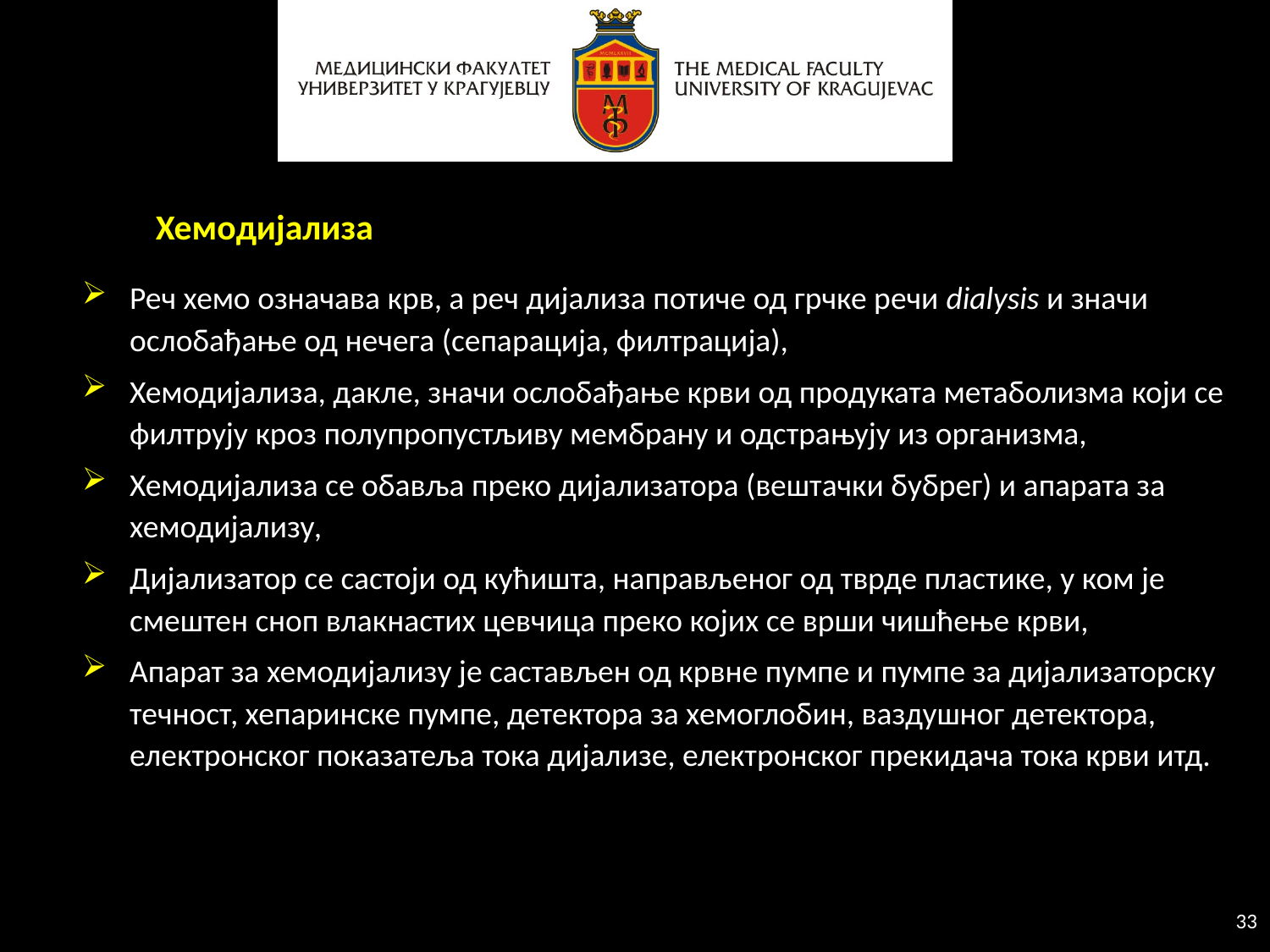

Хемодијализа
Реч хемо означава крв, а реч дијализа потиче од грчке речи dialysis и значи ослобађање од нечега (сепарација, филтрација),
Хемодијализа, дакле, значи ослобађање крви од продуката метаболизма који се филтрују кроз полупропустљиву мембрану и одстрањују из организма,
Хемодијализа се обавља преко дијализатора (вештачки бубрег) и апарата за хемодијализу,
Дијализатор се састоји од кућишта, направљеног од тврде пластике, у ком је смештен сноп влакнастих цевчица преко којих се врши чишћење крви,
Апарат за хемодијализу је састављен од крвне пумпе и пумпе за дијализаторску течност, хепаринске пумпе, детектора за хемоглобин, ваздушног детектора, електронског покaзатеља тока дијализе, електронског прекидача тока крви итд.
33